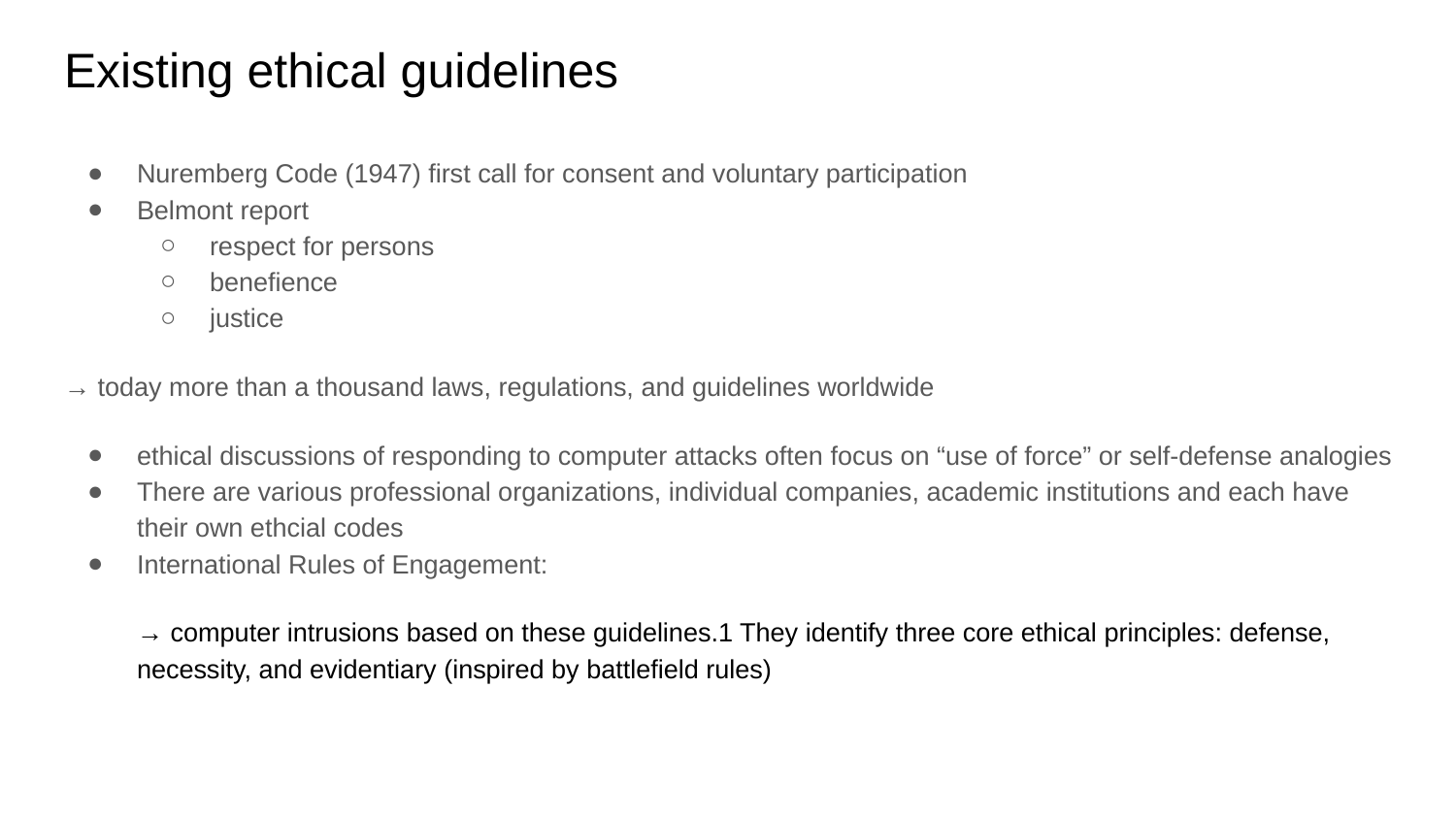

# Existing ethical guidelines
Nuremberg Code (1947) first call for consent and voluntary participation
Belmont report
respect for persons
benefience
justice
→ today more than a thousand laws, regulations, and guidelines worldwide
ethical discussions of responding to computer attacks often focus on “use of force” or self-defense analogies
There are various professional organizations, individual companies, academic institutions and each have their own ethcial codes
International Rules of Engagement:
→ computer intrusions based on these guidelines.1 They identify three core ethical principles: defense, necessity, and evidentiary (inspired by battlefield rules)